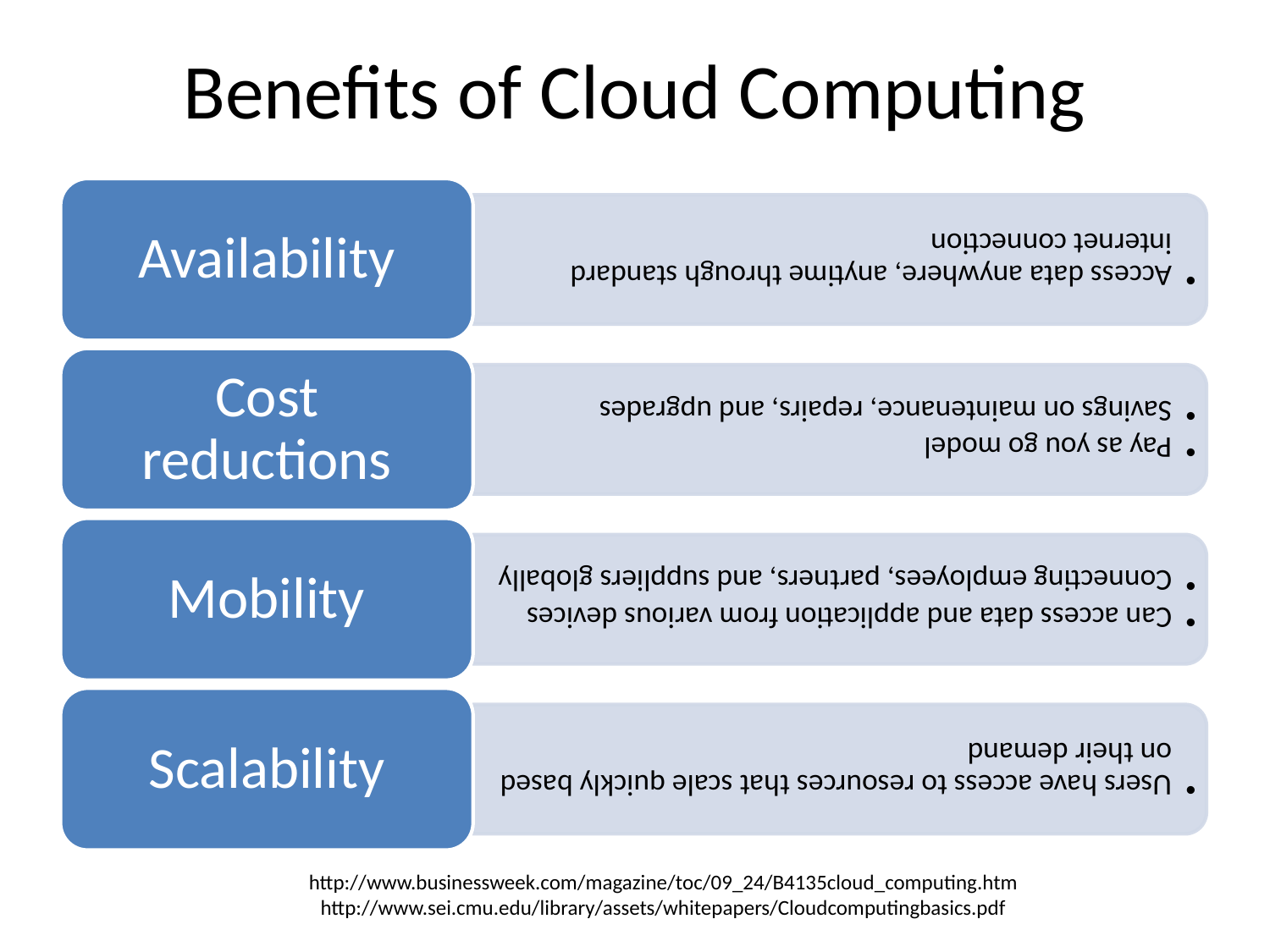

# Benefits of Cloud Computing
Access data anywhere, anytime through standard internet connection
Availability
Pay as you go model
Savings on maintenance, repairs, and upgrades
Cost reductions
Can access data and application from various devices
Connecting employees, partners, and suppliers globally
Mobility
Users have access to resources that scale quickly based on their demand
Scalability
http://www.businessweek.com/magazine/toc/09_24/B4135cloud_computing.htm
http://www.sei.cmu.edu/library/assets/whitepapers/Cloudcomputingbasics.pdf